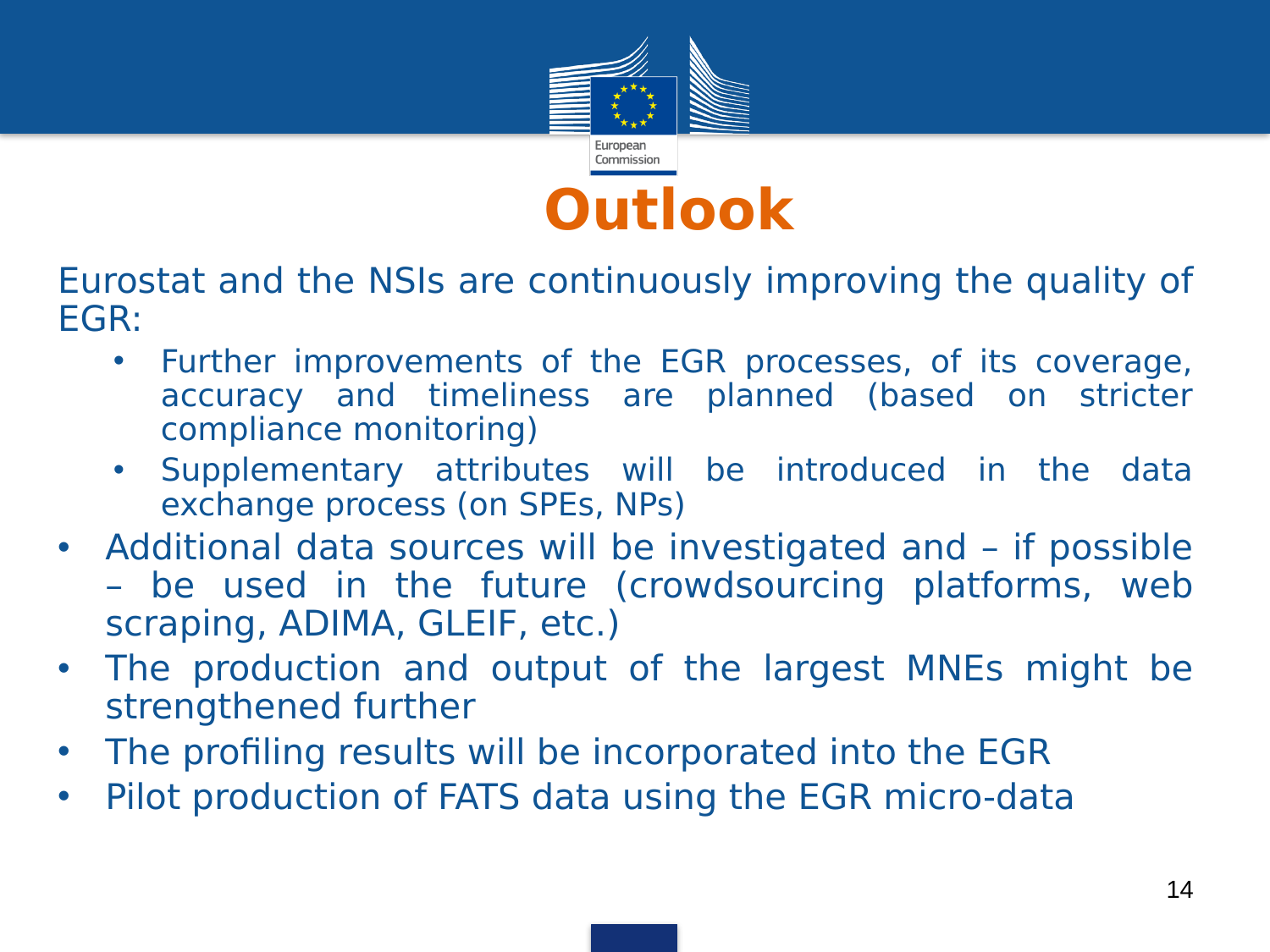

# Outlook
Eurostat and the NSIs are continuously improving the quality of EGR:
Further improvements of the EGR processes, of its coverage, accuracy and timeliness are planned (based on stricter compliance monitoring)
Supplementary attributes will be introduced in the data exchange process (on SPEs, NPs)
Additional data sources will be investigated and – if possible – be used in the future (crowdsourcing platforms, web scraping, ADIMA, GLEIF, etc.)
The production and output of the largest MNEs might be strengthened further
The profiling results will be incorporated into the EGR
Pilot production of FATS data using the EGR micro-data

14